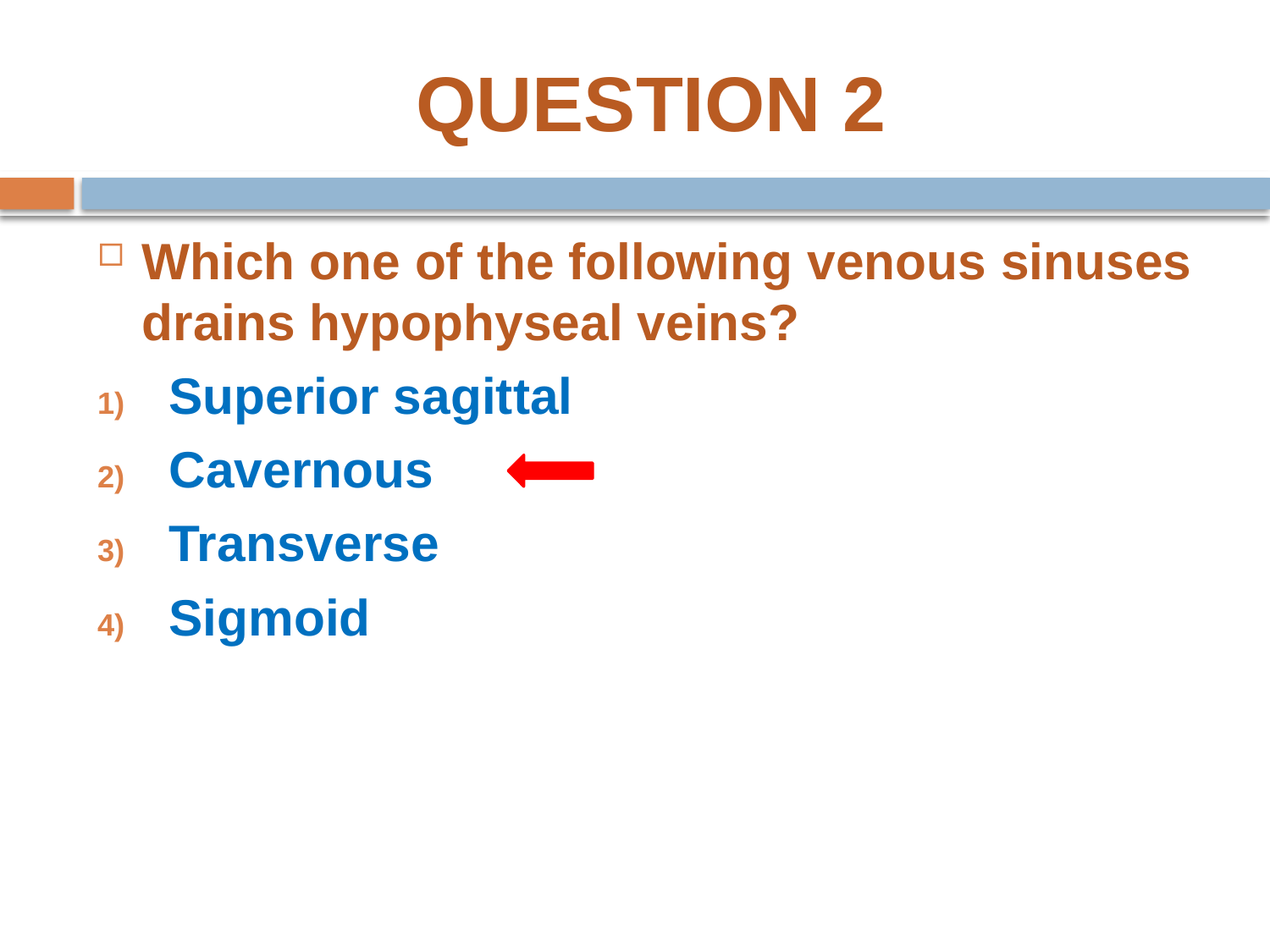

# QUESTION 2
Which one of the following venous sinuses drains hypophyseal veins?
Superior sagittal
Cavernous
Transverse
Sigmoid